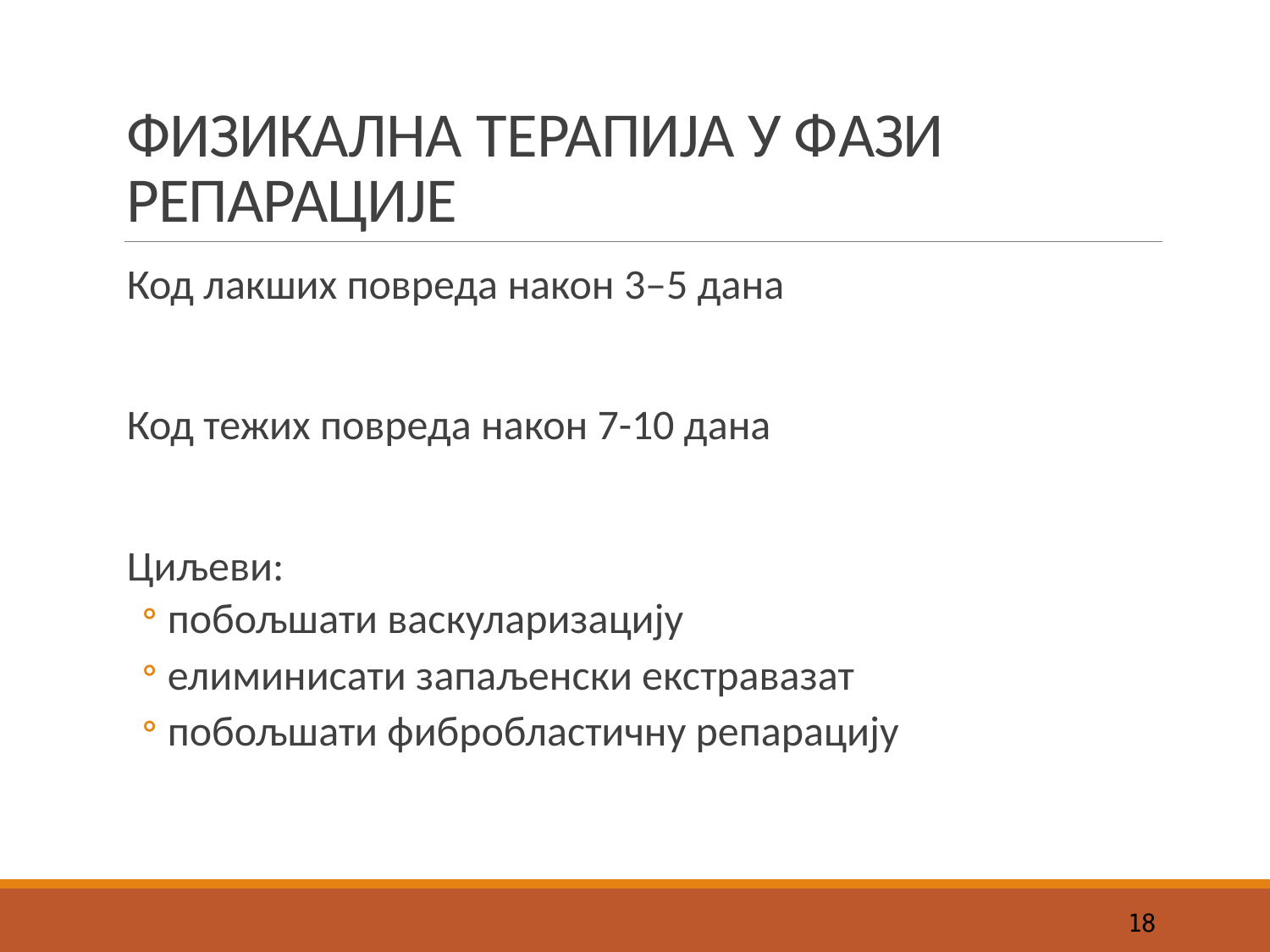

# ФИЗИКАЛНА ТЕРАПИЈА У ФАЗИ РЕПАРАЦИЈЕ
Код лакших повреда након 3–5 дана

Код тежих повреда након 7-10 дана

Циљеви:
побољшати васкуларизацију
елиминисати запаљенски екстравазат
побољшати фибробластичну репарацију

18